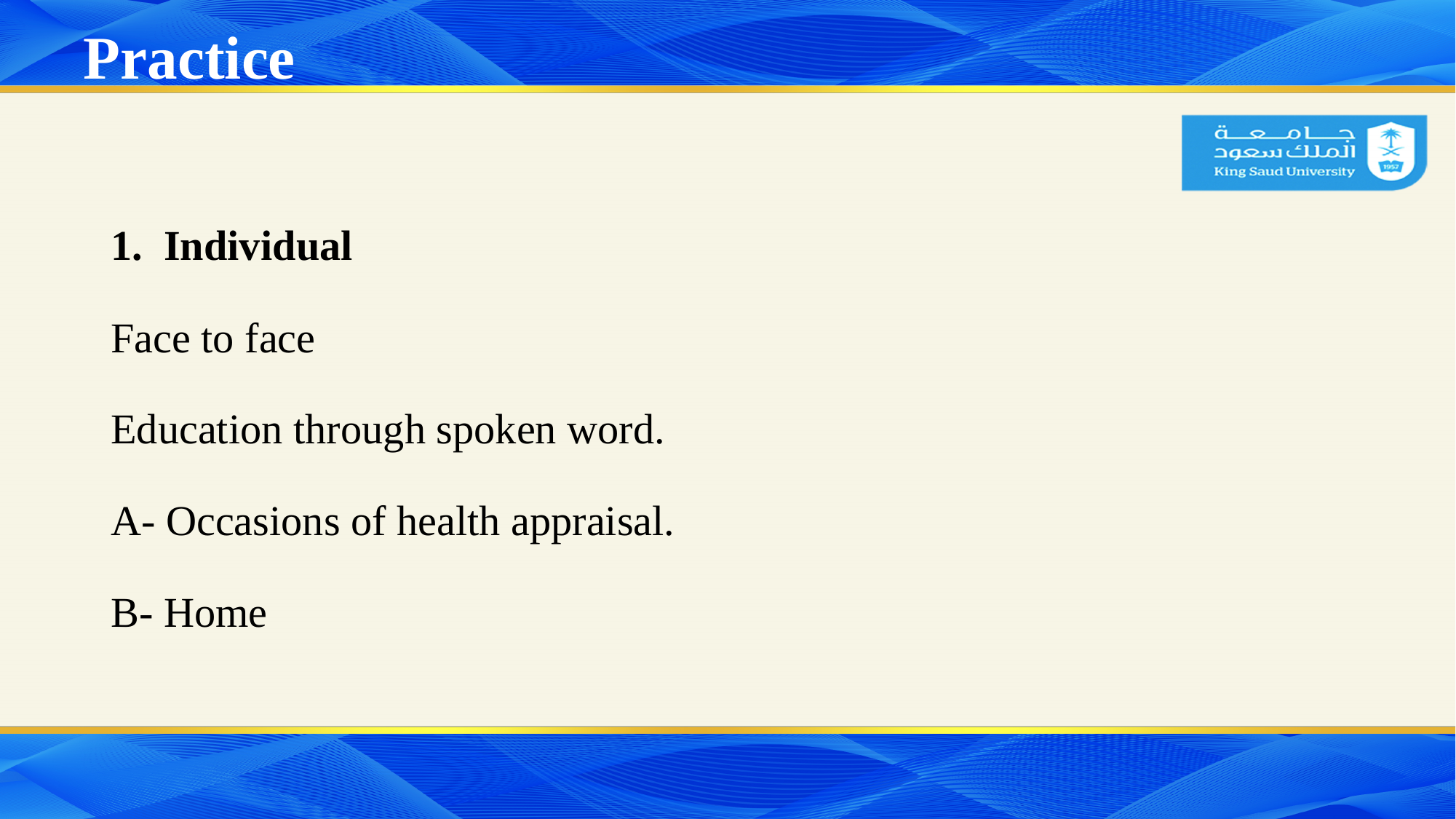

# Practice
1.  Individual
Face to face
Education through spoken word.
A- Occasions of health appraisal.
B- Home